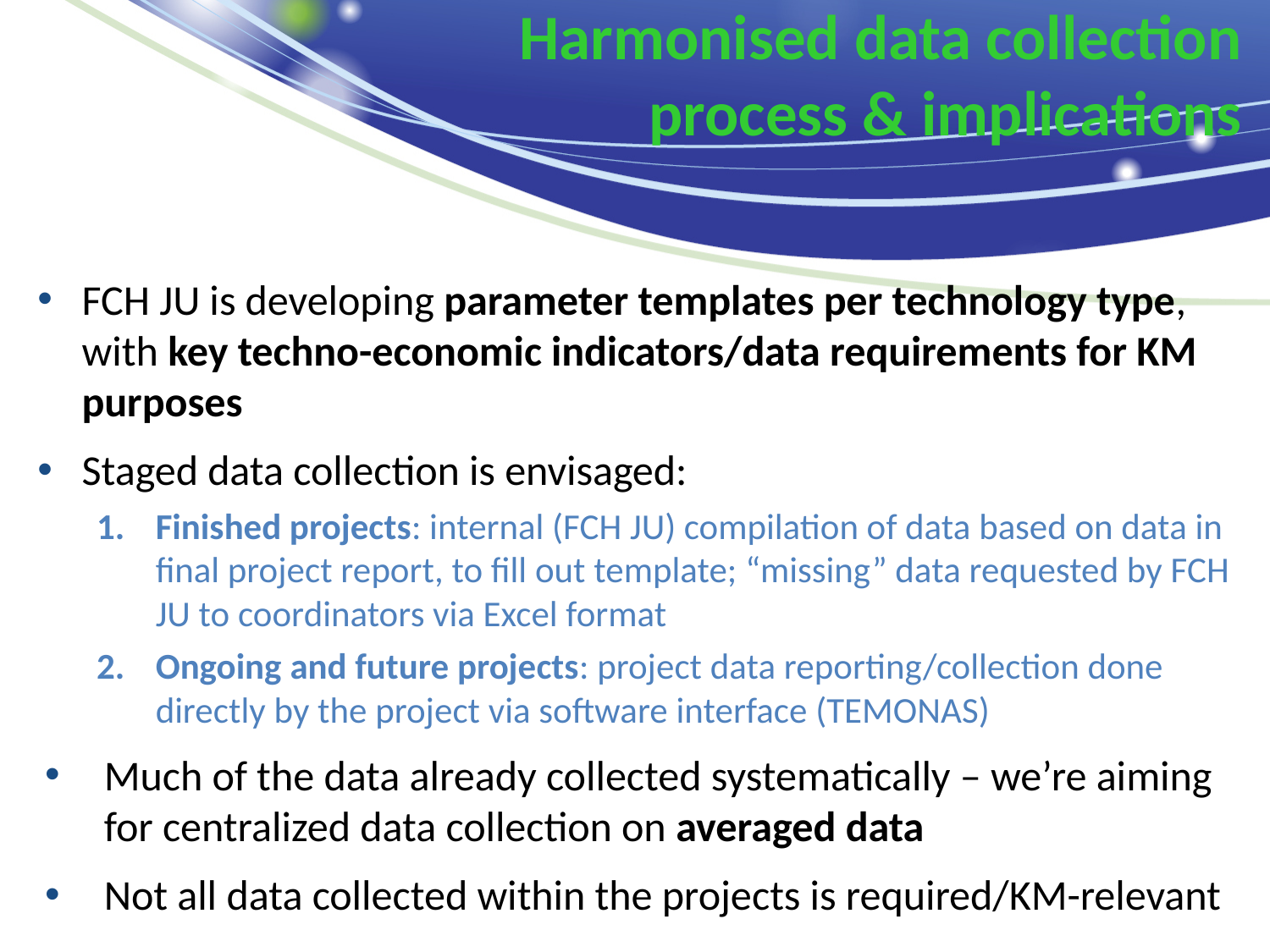

# Harmonised data collection process & implications
FCH JU is developing parameter templates per technology type, with key techno-economic indicators/data requirements for KM purposes
Staged data collection is envisaged:
Finished projects: internal (FCH JU) compilation of data based on data in final project report, to fill out template; “missing” data requested by FCH JU to coordinators via Excel format
Ongoing and future projects: project data reporting/collection done directly by the project via software interface (TEMONAS)
Much of the data already collected systematically – we’re aiming for centralized data collection on averaged data
Not all data collected within the projects is required/KM-relevant